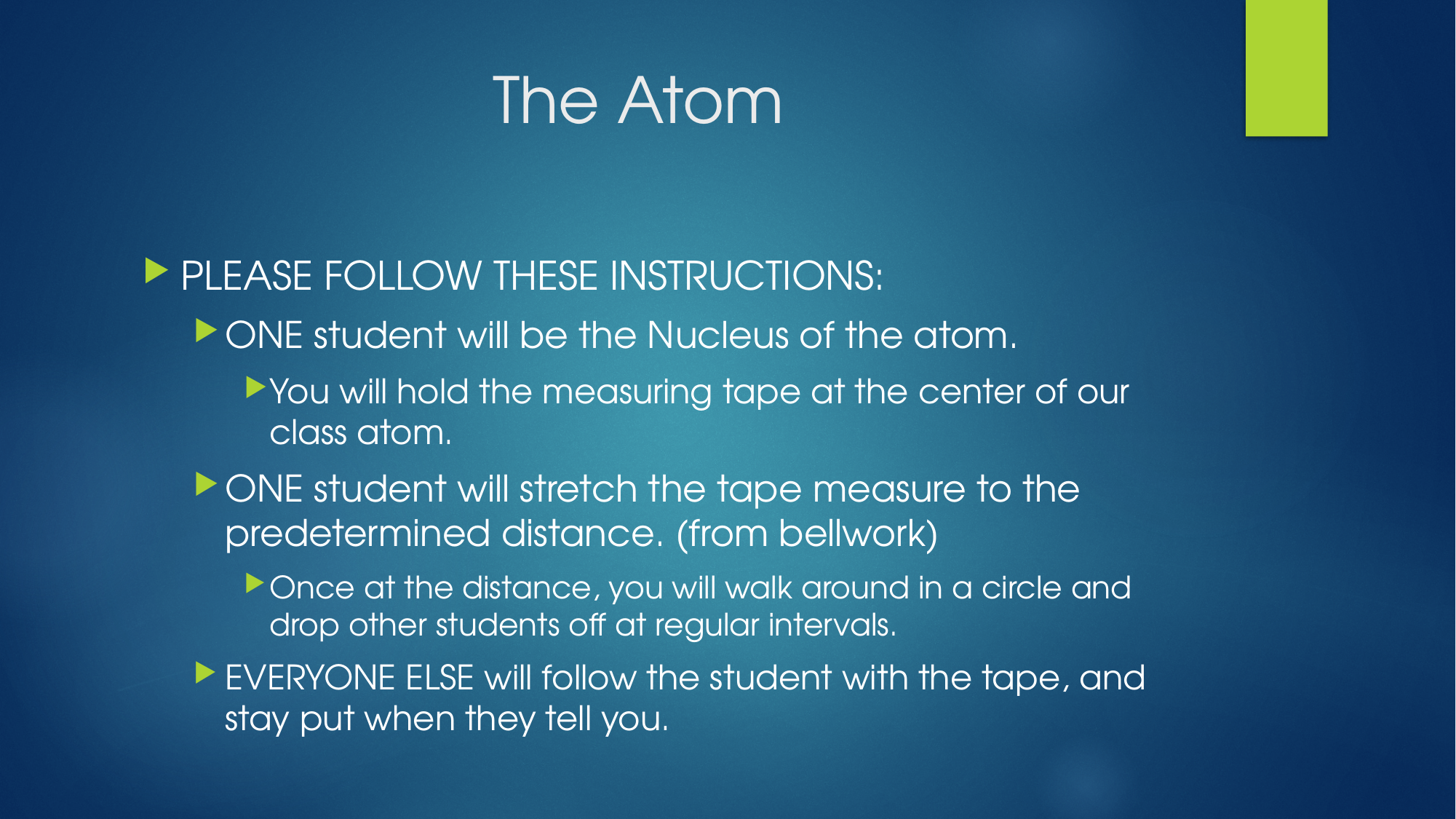

# The Atom
PLEASE FOLLOW THESE INSTRUCTIONS:
ONE student will be the Nucleus of the atom.
You will hold the measuring tape at the center of our class atom.
ONE student will stretch the tape measure to the predetermined distance. (from bellwork)
Once at the distance, you will walk around in a circle and drop other students off at regular intervals.
EVERYONE ELSE will follow the student with the tape, and stay put when they tell you.